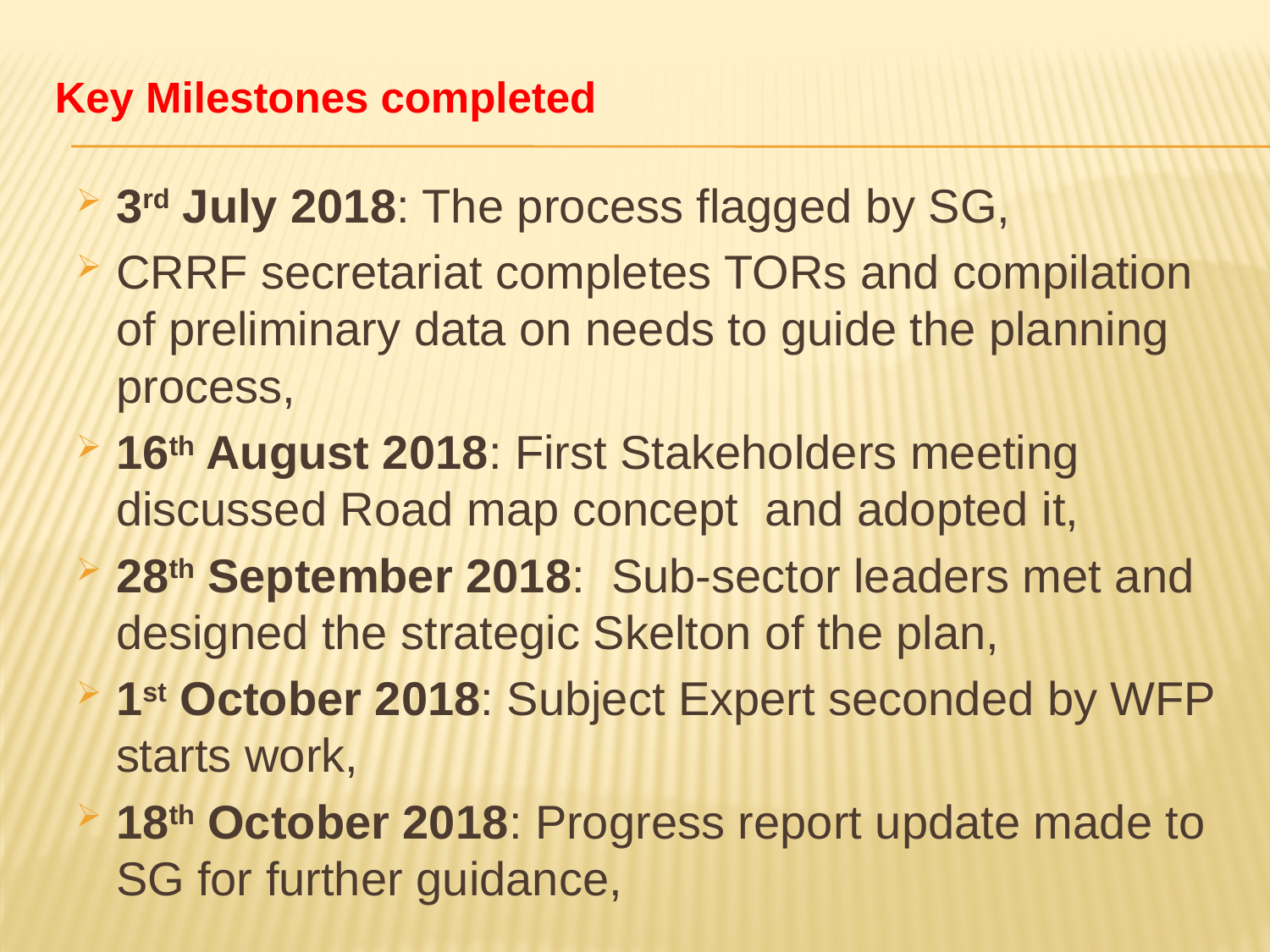

# Key Milestones completed
3rd July 2018: The process flagged by SG,
CRRF secretariat completes TORs and compilation of preliminary data on needs to guide the planning process,
16th August 2018: First Stakeholders meeting discussed Road map concept  and adopted it,
28th September 2018:  Sub-sector leaders met and designed the strategic Skelton of the plan,
1st October 2018: Subject Expert seconded by WFP starts work,
18th October 2018: Progress report update made to SG for further guidance,